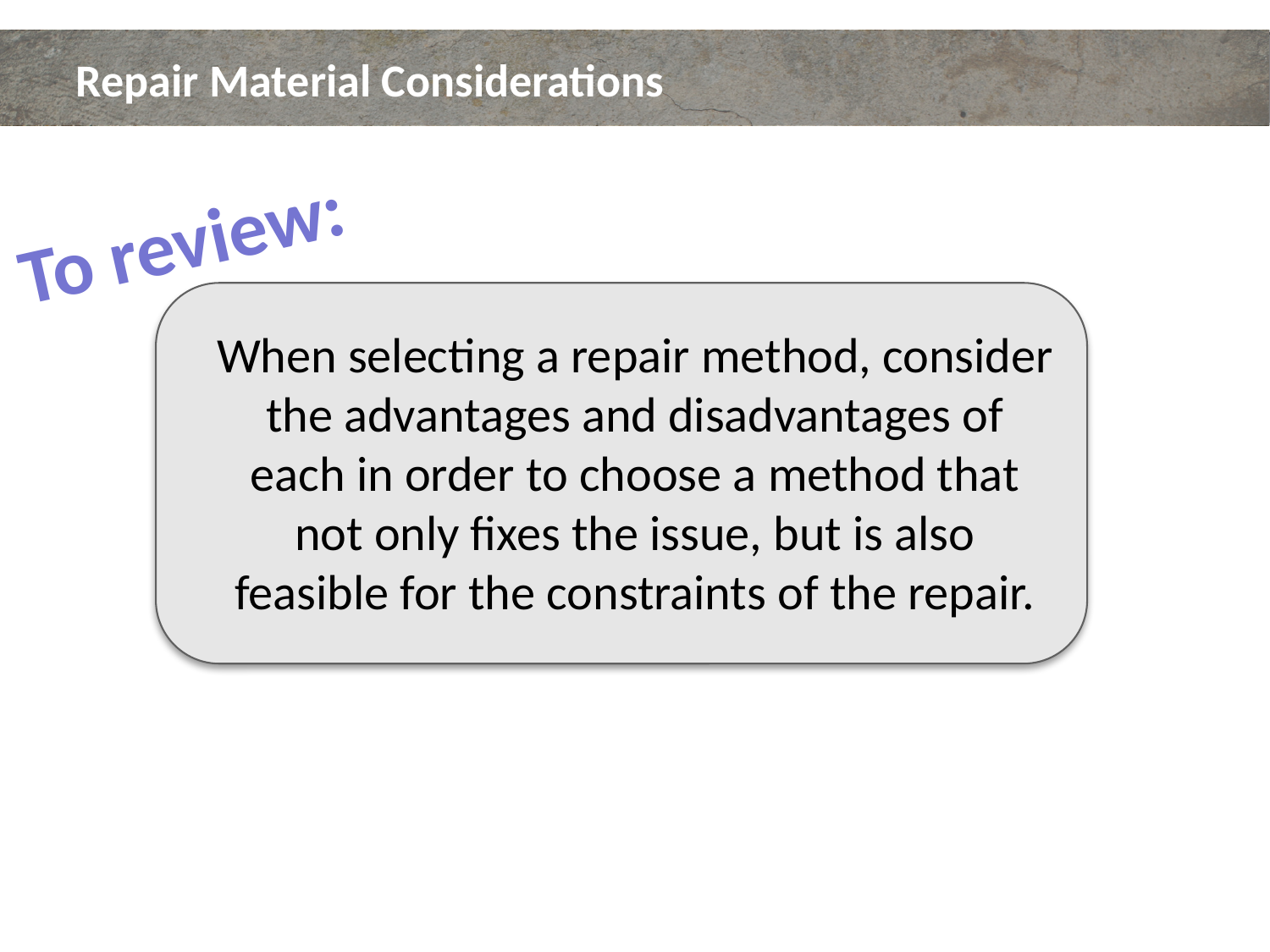

# Repair Material Considerations
To review:

When selecting a repair method, consider the advantages and disadvantages of each in order to choose a method that not only fixes the issue, but is also feasible for the constraints of the repair.